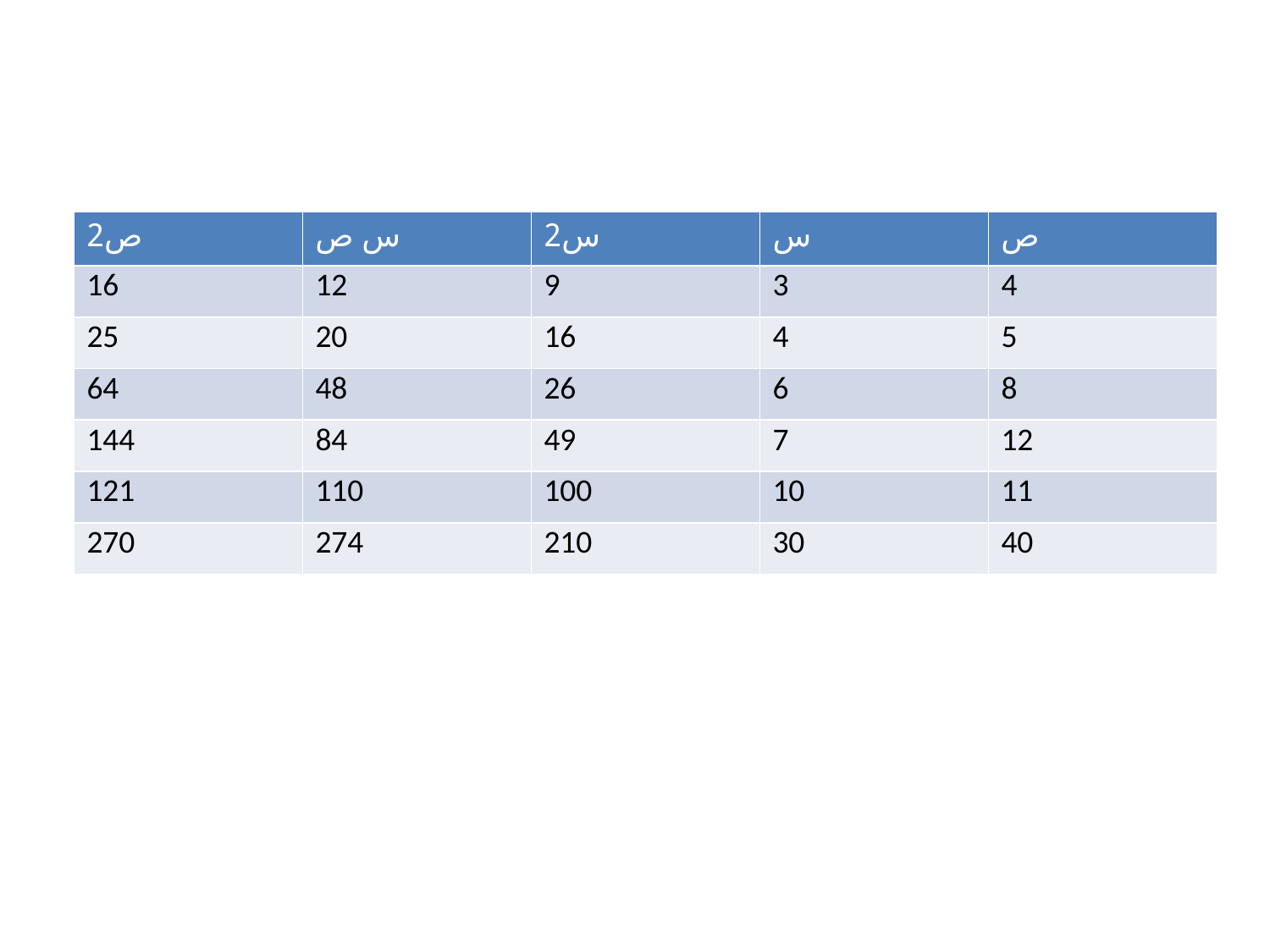

| ص2 | س ص | س2 | س | ص |
| --- | --- | --- | --- | --- |
| 16 | 12 | 9 | 3 | 4 |
| 25 | 20 | 16 | 4 | 5 |
| 64 | 48 | 26 | 6 | 8 |
| 144 | 84 | 49 | 7 | 12 |
| 121 | 110 | 100 | 10 | 11 |
| 270 | 274 | 210 | 30 | 40 |